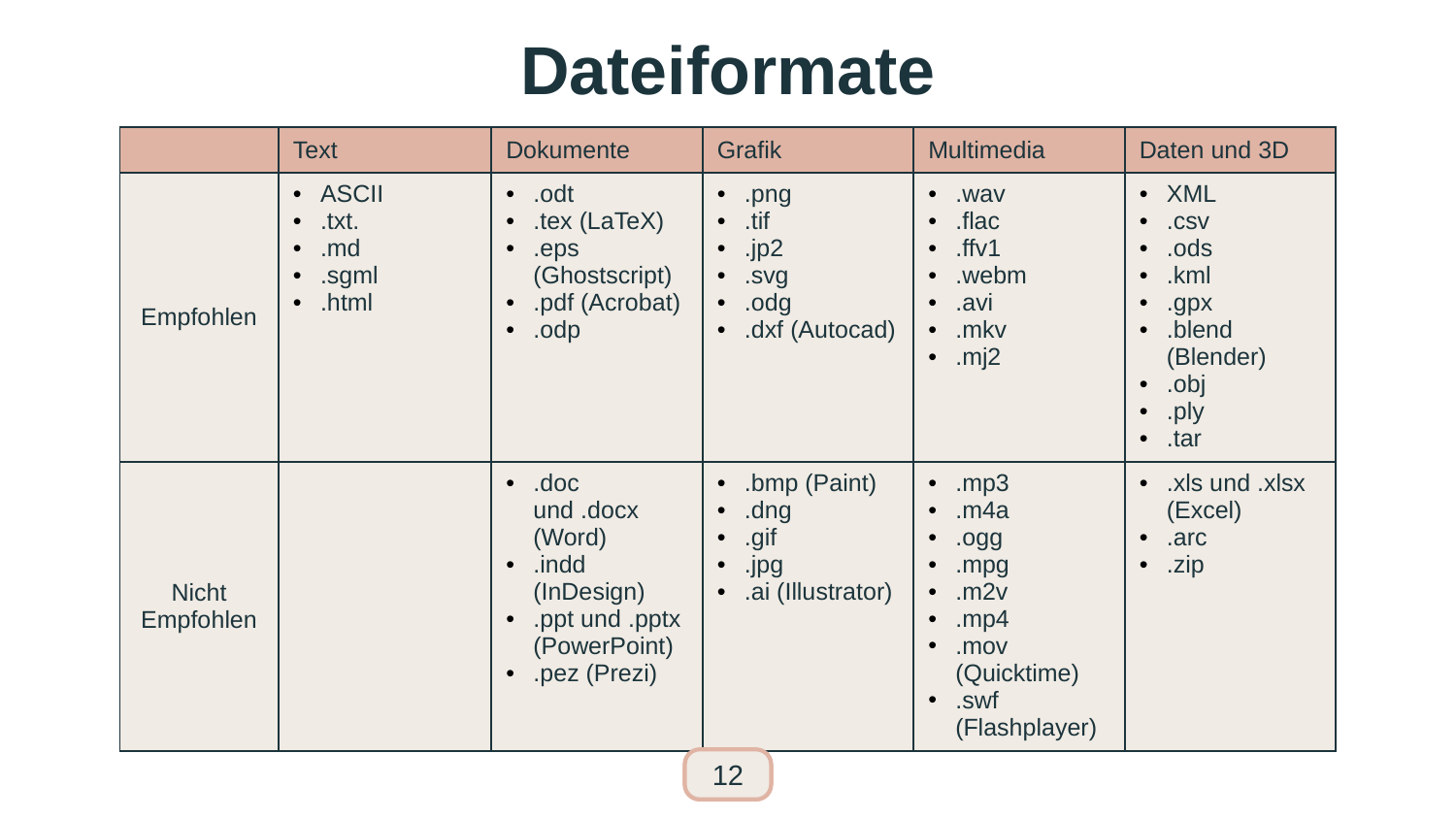

# Dateiformate
|  | Text | Dokumente | Grafik | Multimedia | Daten und 3D |
| --- | --- | --- | --- | --- | --- |
| Empfohlen | ASCII .txt. .md .sgml .html | .odt .tex (LaTeX) .eps (Ghostscript) .pdf (Acrobat) .odp | .png .tif .jp2 .svg .odg .dxf (Autocad) | .wav .flac .ffv1 .webm .avi .mkv .mj2 | XML .csv .ods .kml .gpx .blend (Blender) .obj .ply .tar |
| Nicht Empfohlen |  | .doc und .docx (Word) .indd (InDesign) .ppt und .pptx (PowerPoint) .pez (Prezi) | .bmp (Paint) .dng .gif .jpg .ai (Illustrator) | .mp3 .m4a .ogg .mpg .m2v .mp4 .mov (Quicktime) .swf (Flashplayer) | .xls und .xlsx (Excel) .arc .zip |
12